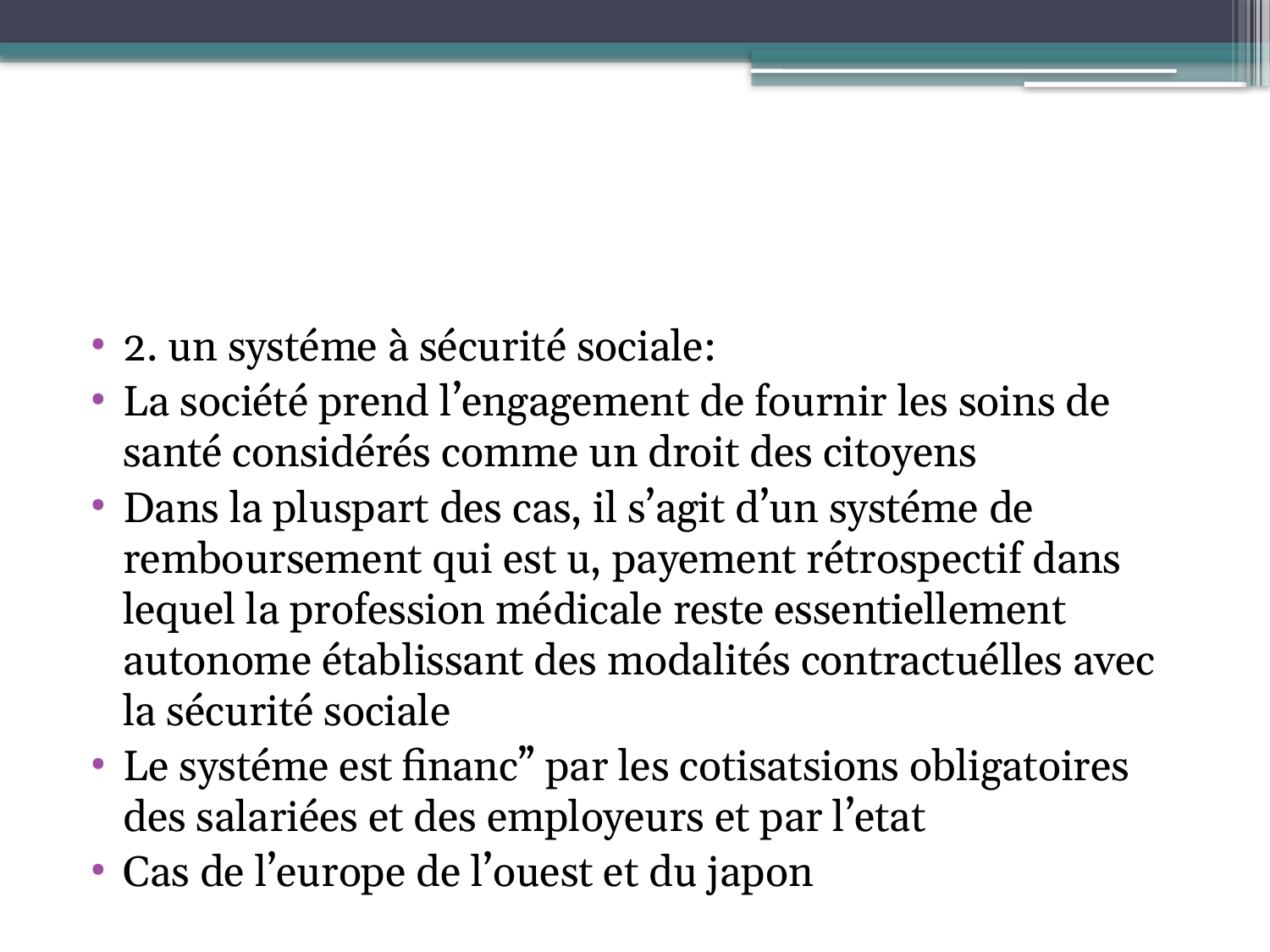

#
2. un systéme à sécurité sociale:
La société prend l’engagement de fournir les soins de santé considérés comme un droit des citoyens
Dans la pluspart des cas, il s’agit d’un systéme de remboursement qui est u, payement rétrospectif dans lequel la profession médicale reste essentiellement autonome établissant des modalités contractuélles avec la sécurité sociale
Le systéme est financ” par les cotisatsions obligatoires des salariées et des employeurs et par l’etat
Cas de l’europe de l’ouest et du japon